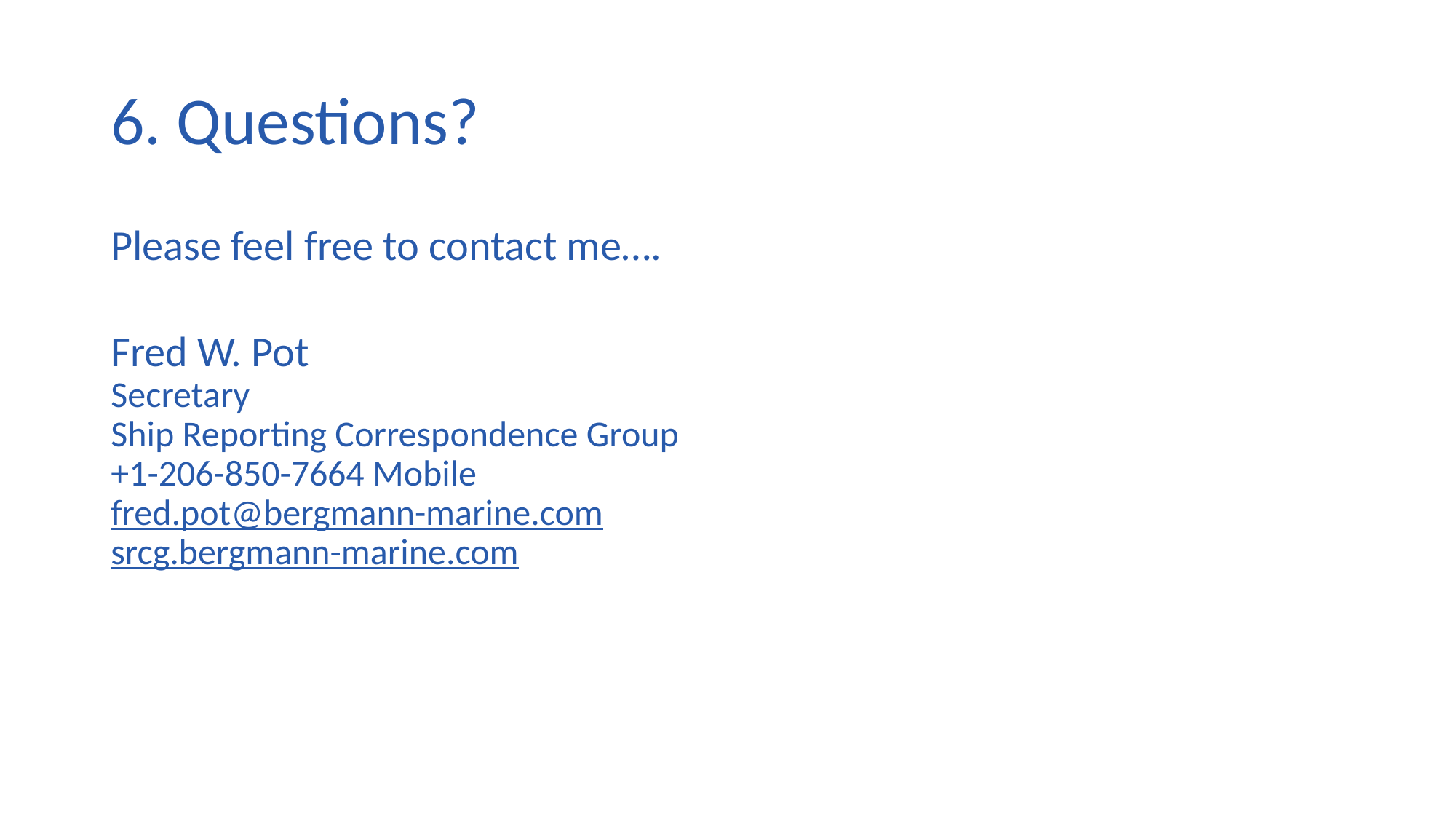

# 6. Questions?
Please feel free to contact me….

Fred W. Pot
Secretary
Ship Reporting Correspondence Group
+1-206-850-7664 Mobile
fred.pot@bergmann-marine.com
srcg.bergmann-marine.com